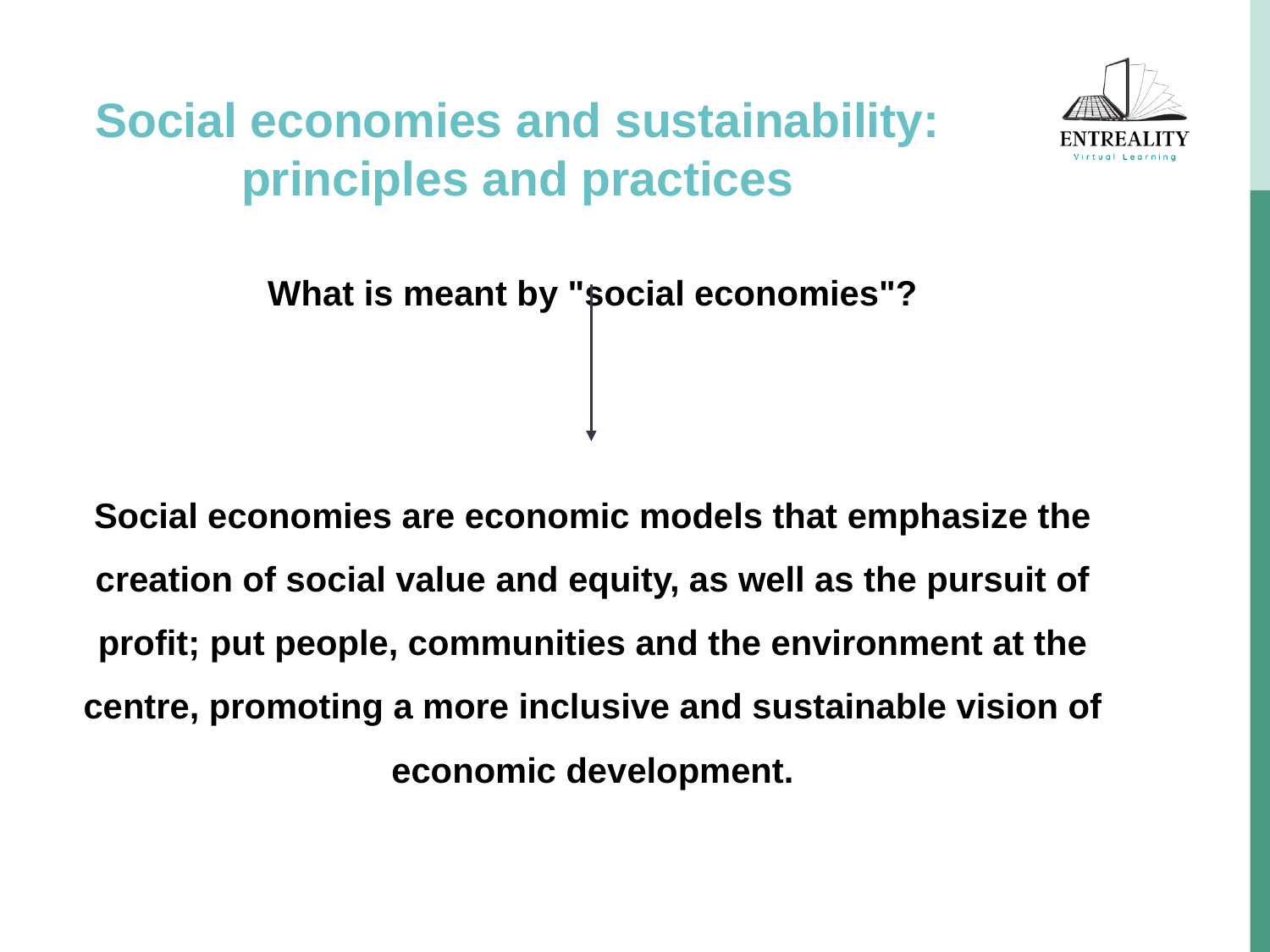

# Social economies and sustainability: principles and practices
What is meant by "social economies"?

Social economies are economic models that emphasize the creation of social value and equity, as well as the pursuit of profit; put people, communities and the environment at the centre, promoting a more inclusive and sustainable vision of economic development.